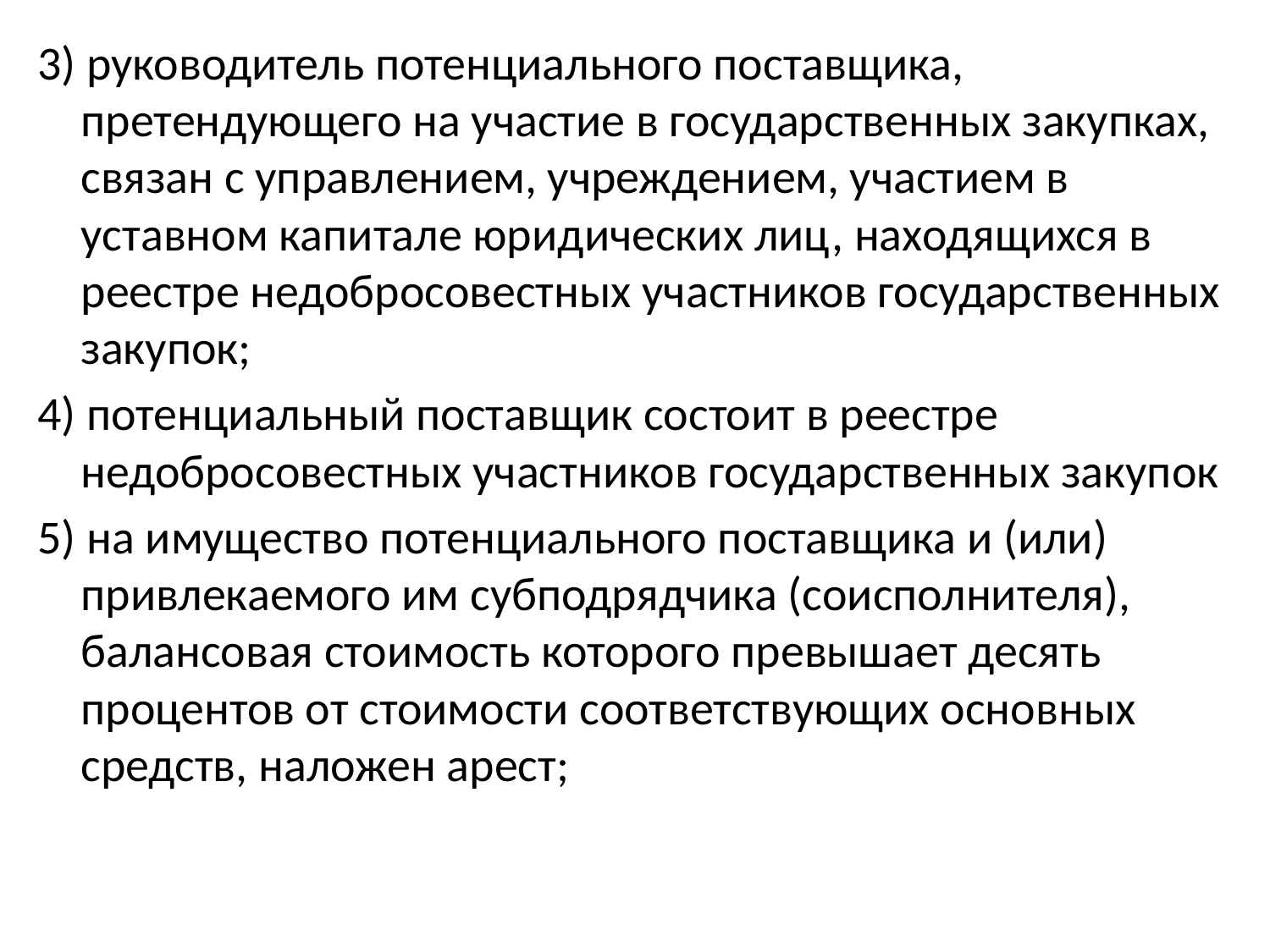

3) руководитель потенциального поставщика, претендующего на участие в государственных закупках, связан с управлением, учреждением, участием в уставном капитале юридических лиц, находящихся в реестре недобросовестных участников государственных закупок;
4) потенциальный поставщик состоит в реестре недобросовестных участников государственных закупок
5) на имущество потенциального поставщика и (или) привлекаемого им субподрядчика (соисполнителя), балансовая стоимость которого превышает десять процентов от стоимости соответствующих основных средств, наложен арест;